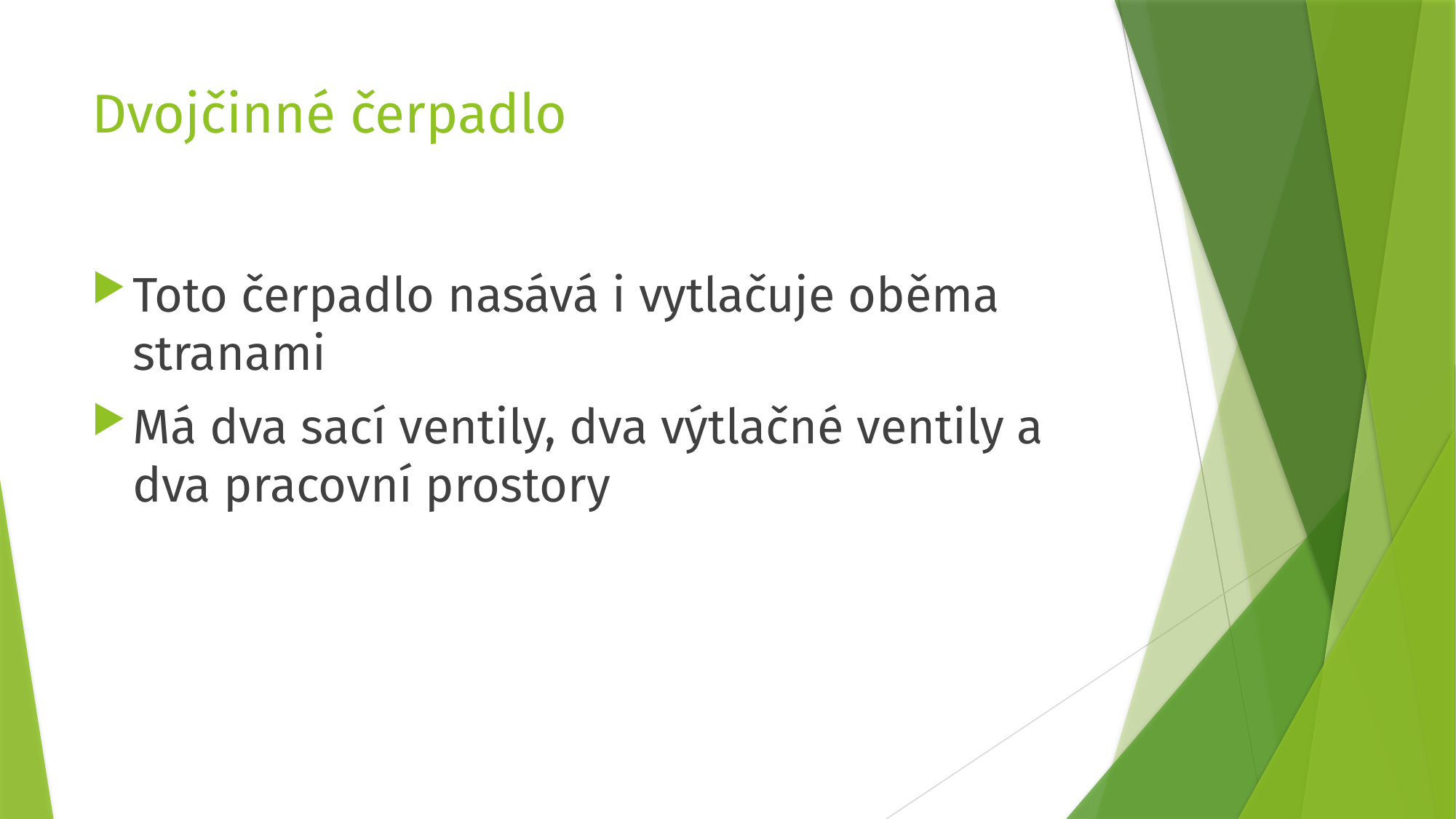

# Dvojčinné čerpadlo
Toto čerpadlo nasává i vytlačuje oběma stranami
Má dva sací ventily, dva výtlačné ventily a dva pracovní prostory